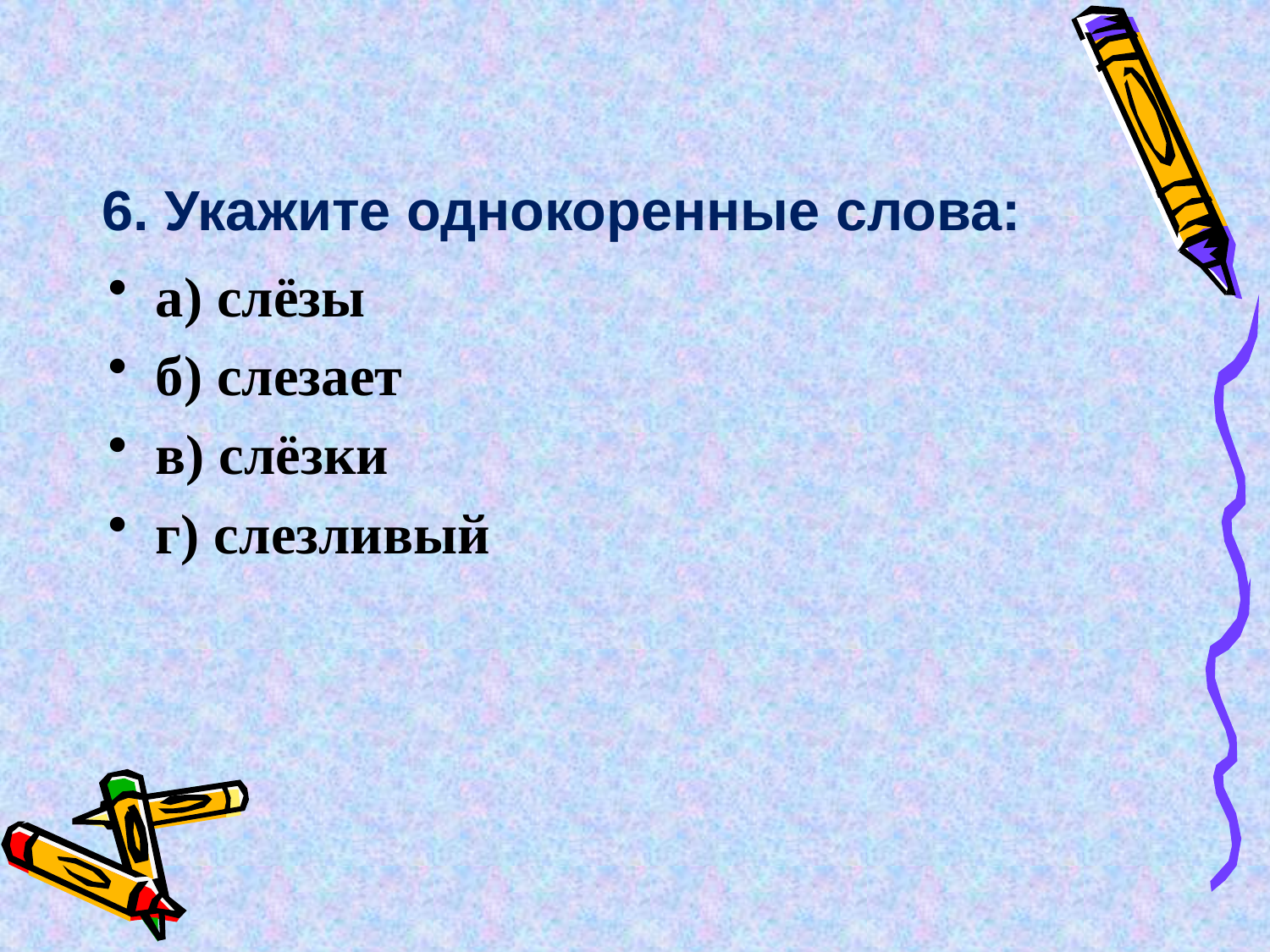

# 6. Укажите однокоренные слова:
а) слёзы
б) слезает
в) слёзки
г) слезливый